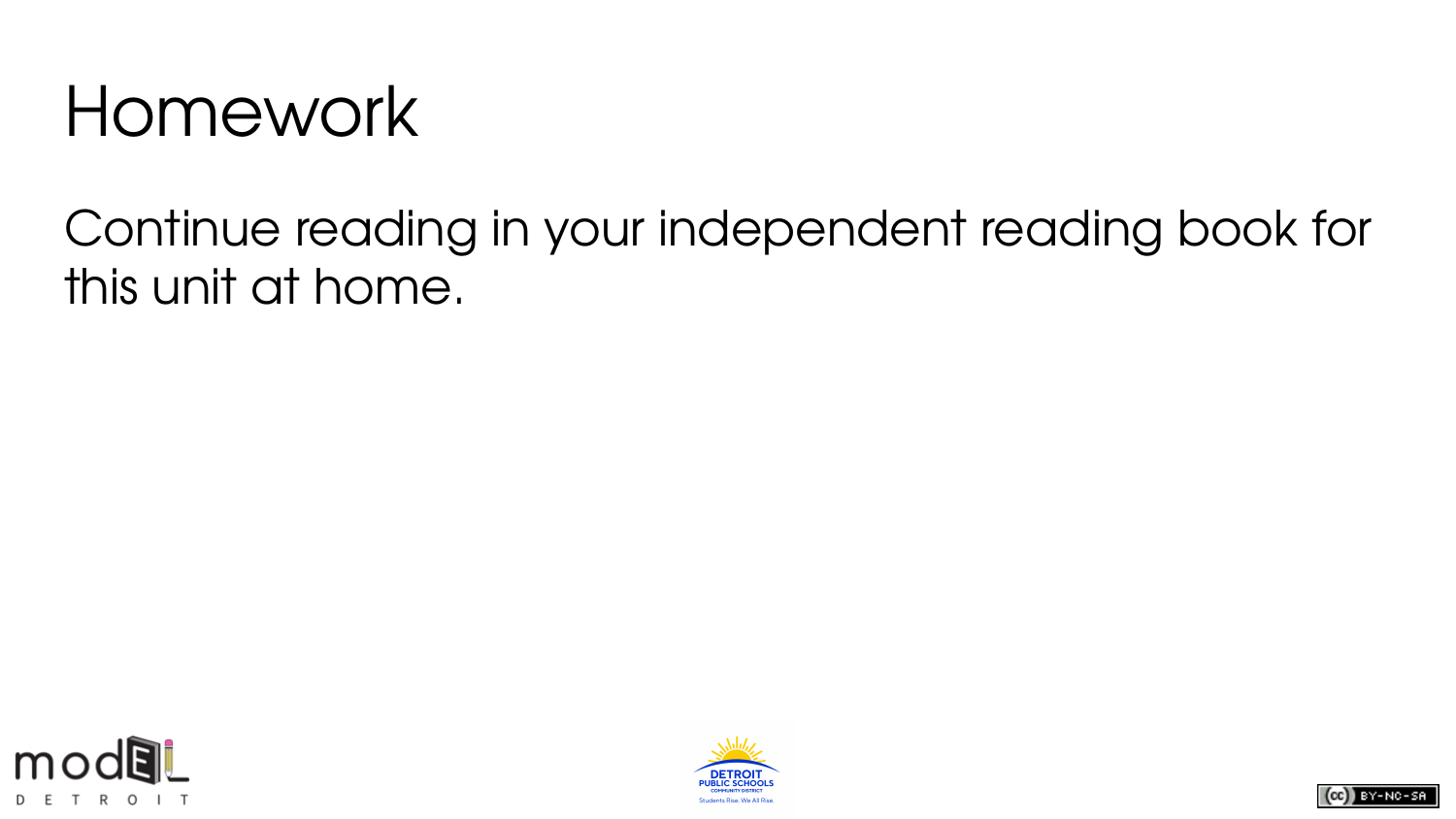

# Homework
Continue reading in your independent reading book for this unit at home.